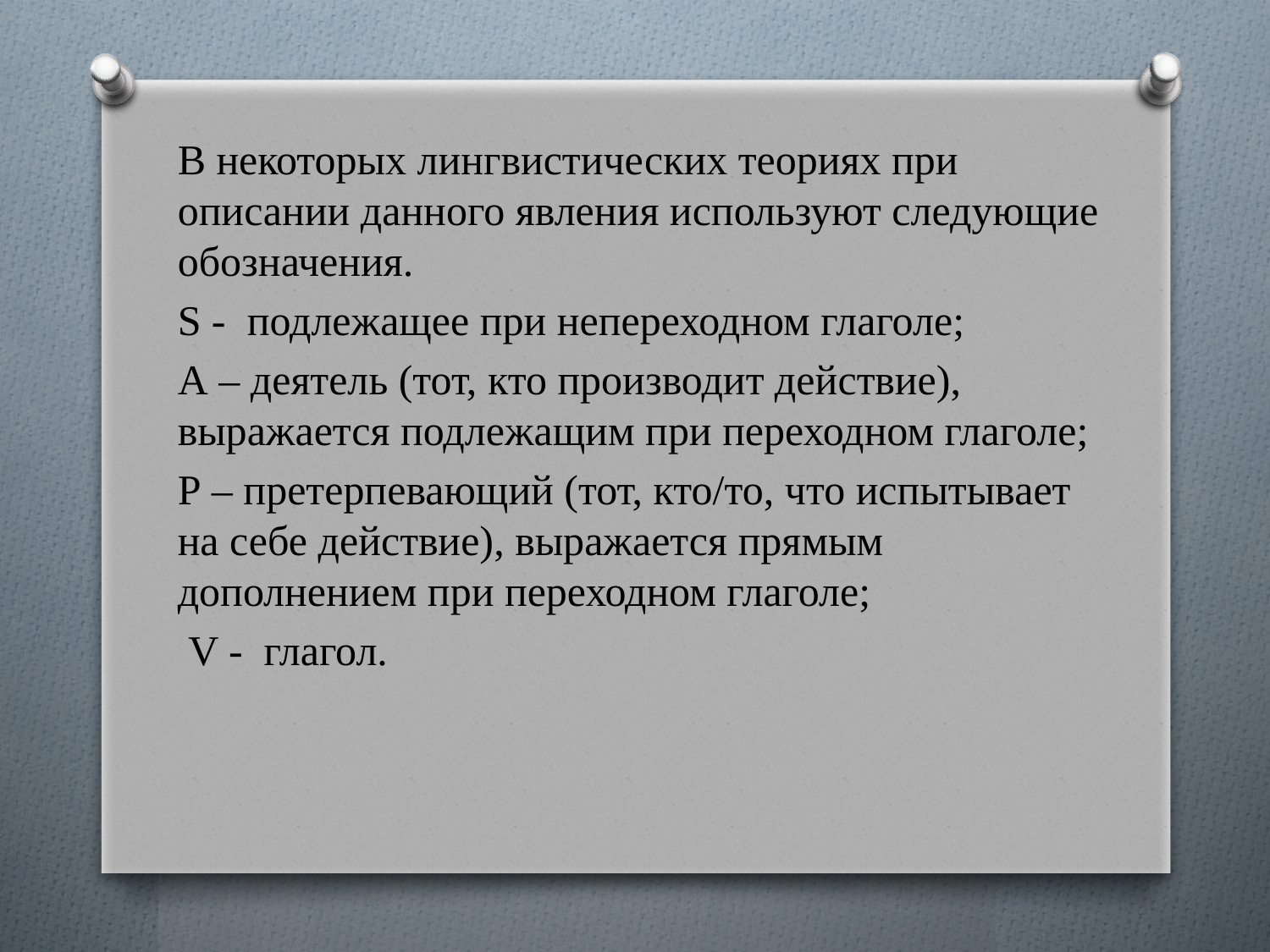

В некоторых лингвистических теориях при описании данного явления используют следующие обозначения.
S -  подлежащее при непереходном глаголе;
А – деятель (тот, кто производит действие), выражается подлежащим при переходном глаголе;
Р – претерпевающий (тот, кто/то, что испытывает на себе действие), выражается прямым дополнением при переходном глаголе;
 V -  глагол.